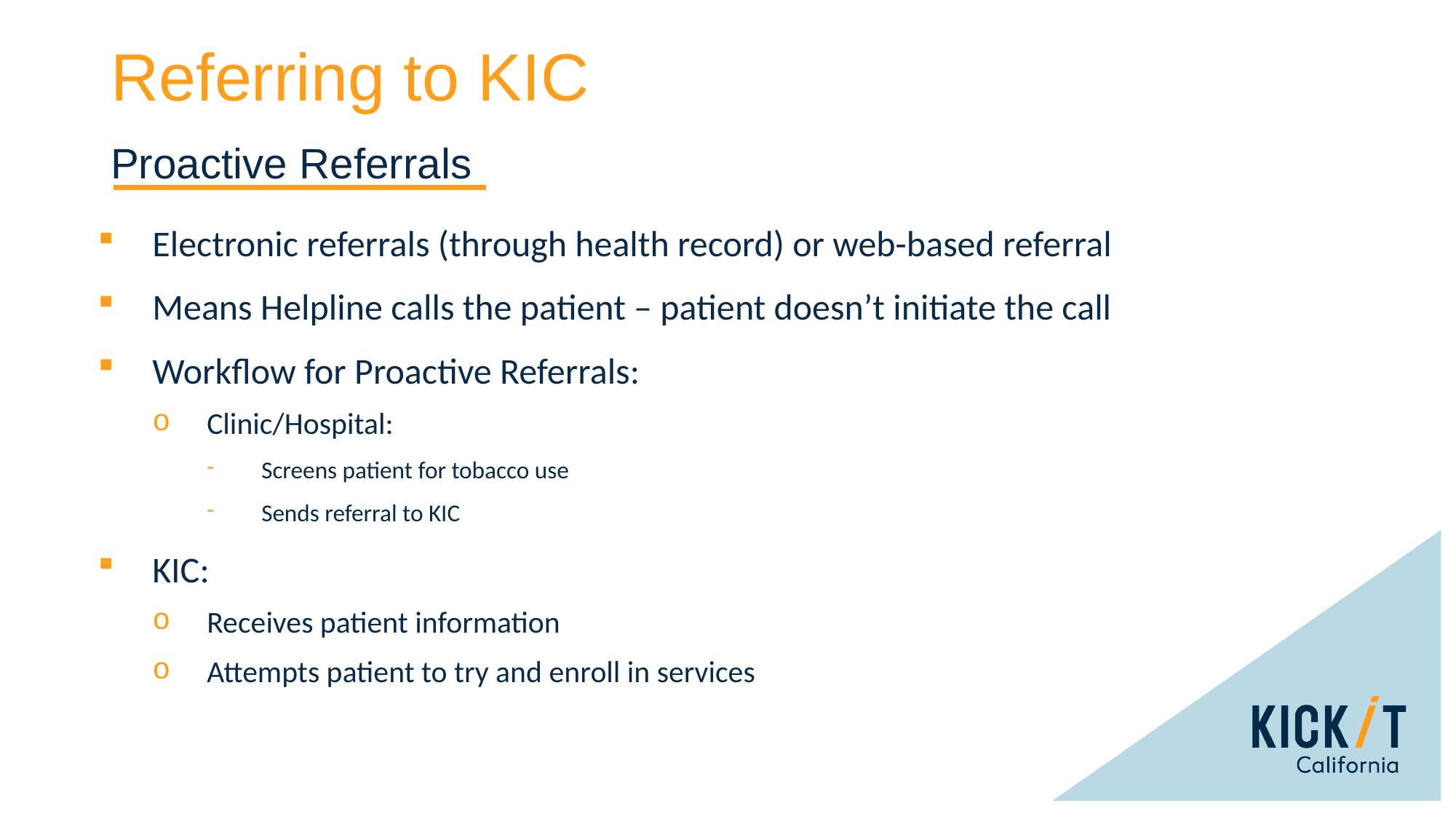

Referring to KIC
Proactive Referrals

Electronic referrals (through health record) or web-based referral
Means Helpline calls the patient – patient doesn’t initiate the call
Workflow for Proactive Referrals:
Clinic/Hospital:
Screens patient for tobacco use
Sends referral to KIC
KIC:
Receives patient information
Attempts patient to try and enroll in services